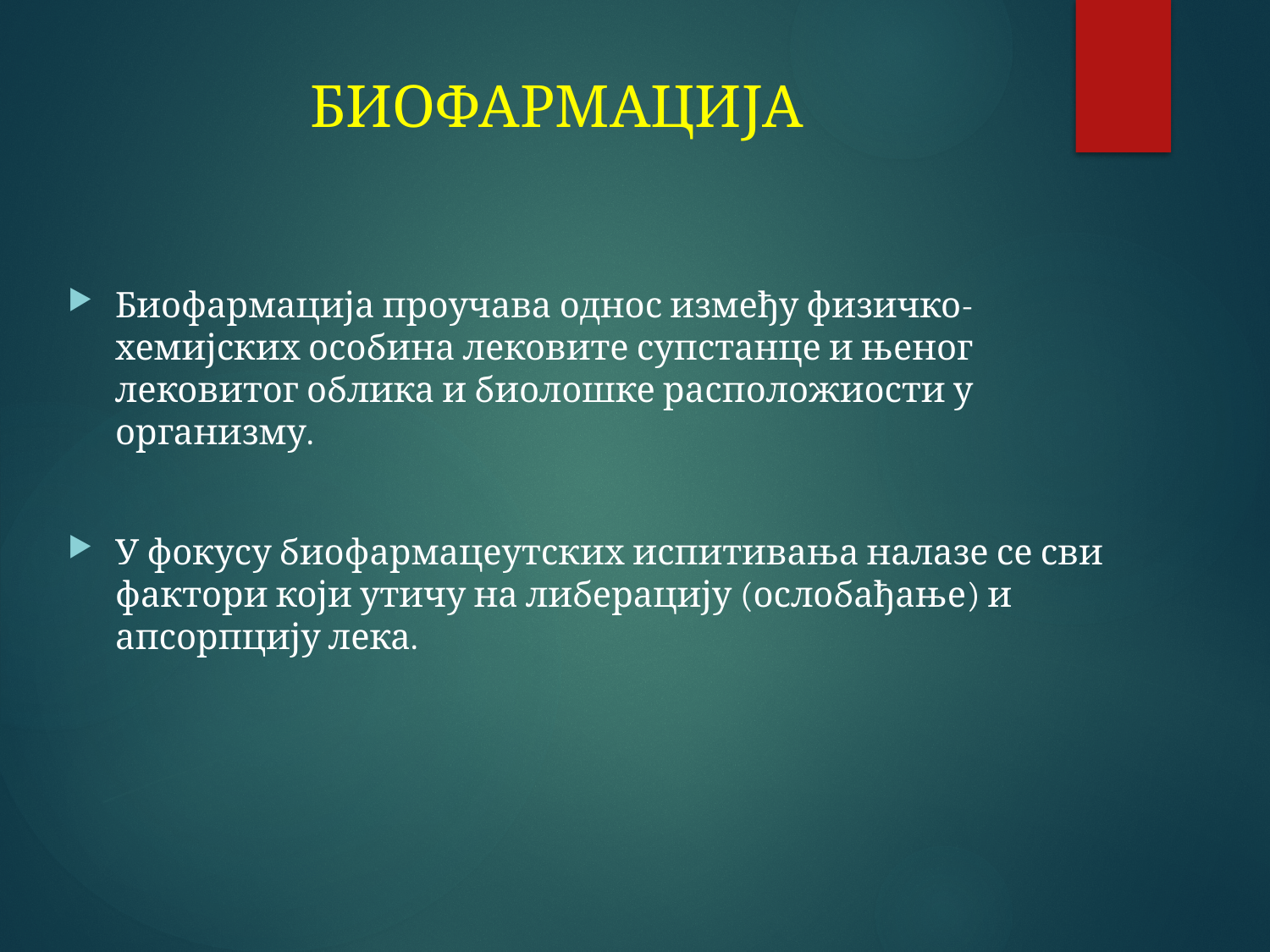

# БИОФАРМАЦИЈА

Биофармација проучава однос између физичко-хемијских особина лековите супстанце и њеног лековитог облика и биолошке расположиости у организму.

У фокусу биофармацеутских испитивања налазе се сви фактори који утичу на либерацију (ослобађање) и апсорпцију лека.